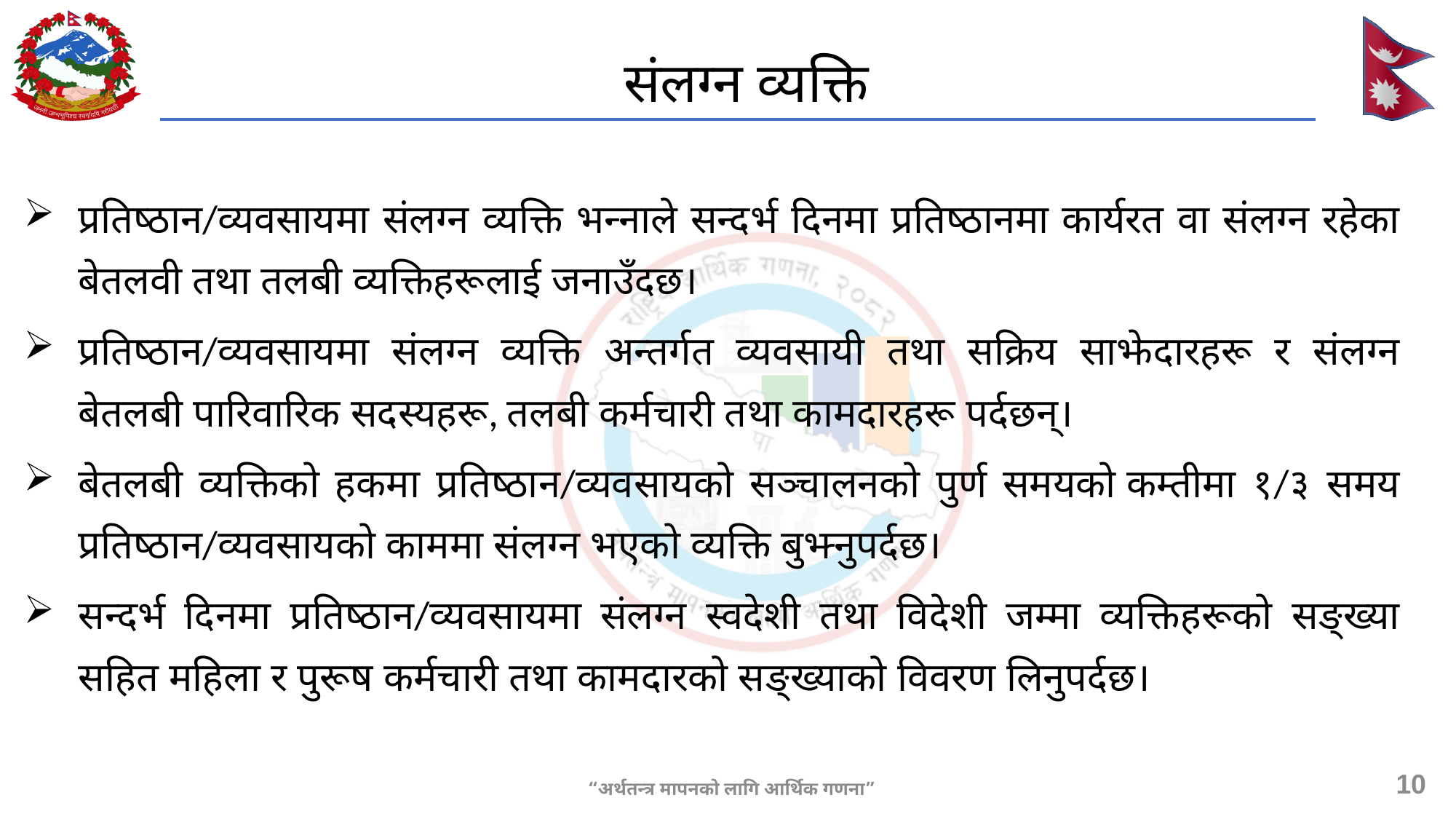

संलग्न व्यक्ति

प्रतिष्ठान/व्यवसायमा संलग्न व्यक्ति भन्नाले सन्दर्भ दिनमा प्रतिष्ठानमा कार्यरत वा संलग्न रहेका बेतलवी तथा तलबी व्यक्तिहरूलाई जनाउँदछ।
प्रतिष्ठान/व्यवसायमा संलग्न व्यक्ति अन्तर्गत व्यवसायी तथा सक्रिय साझेदारहरू र संलग्न बेतलबी पारिवारिक सदस्यहरू, तलबी कर्मचारी तथा कामदारहरू पर्दछन्।
बेतलबी व्यक्तिको हकमा प्रतिष्ठान/व्यवसायको सञ्चालनको पुर्ण समयको कम्तीमा १/३ समय प्रतिष्ठान/व्यवसायको काममा संलग्न भएको व्यक्ति बुझ्नुपर्दछ।
सन्दर्भ दिनमा प्रतिष्ठान/व्यवसायमा संलग्न स्वदेशी तथा विदेशी जम्मा व्यक्तिहरूको सङ्ख्या सहित महिला र पुरूष कर्मचारी तथा कामदारको सङ्ख्याको विवरण लिनुपर्दछ।
10
“अर्थतन्त्र मापनको लागि आर्थिक गणना”